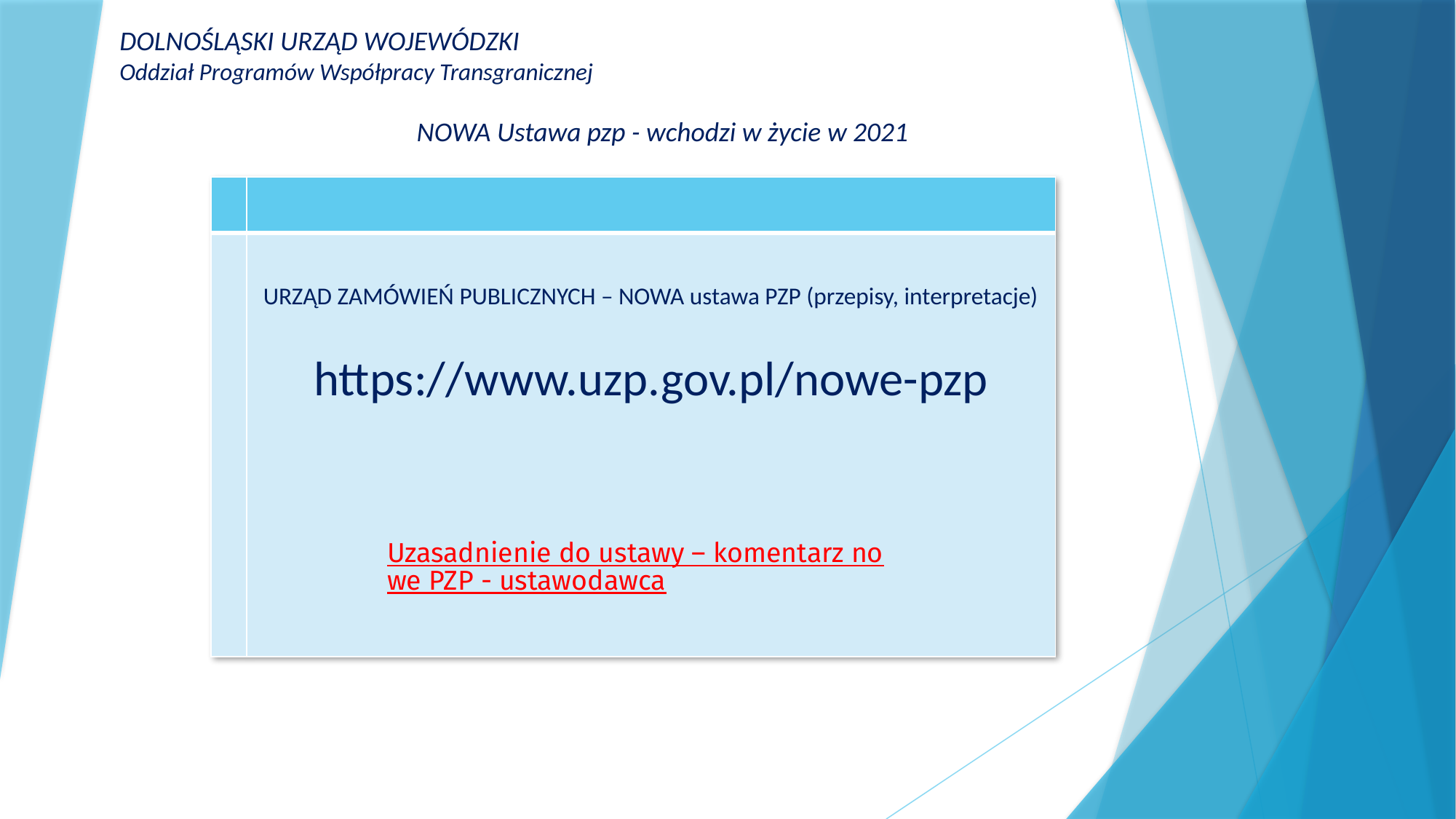

DOLNOŚLĄSKI URZĄD WOJEWÓDZKI
Oddział Programów Współpracy Transgranicznej
NOWA Ustawa pzp - wchodzi w życie w 2021
|  |  |
| --- | --- |
|  | URZĄD ZAMÓWIEŃ PUBLICZNYCH – NOWA ustawa PZP (przepisy, interpretacje) https://www.uzp.gov.pl/nowe-pzp |
Uzasadnienie do ustawy – komentarz nowe PZP - ustawodawca